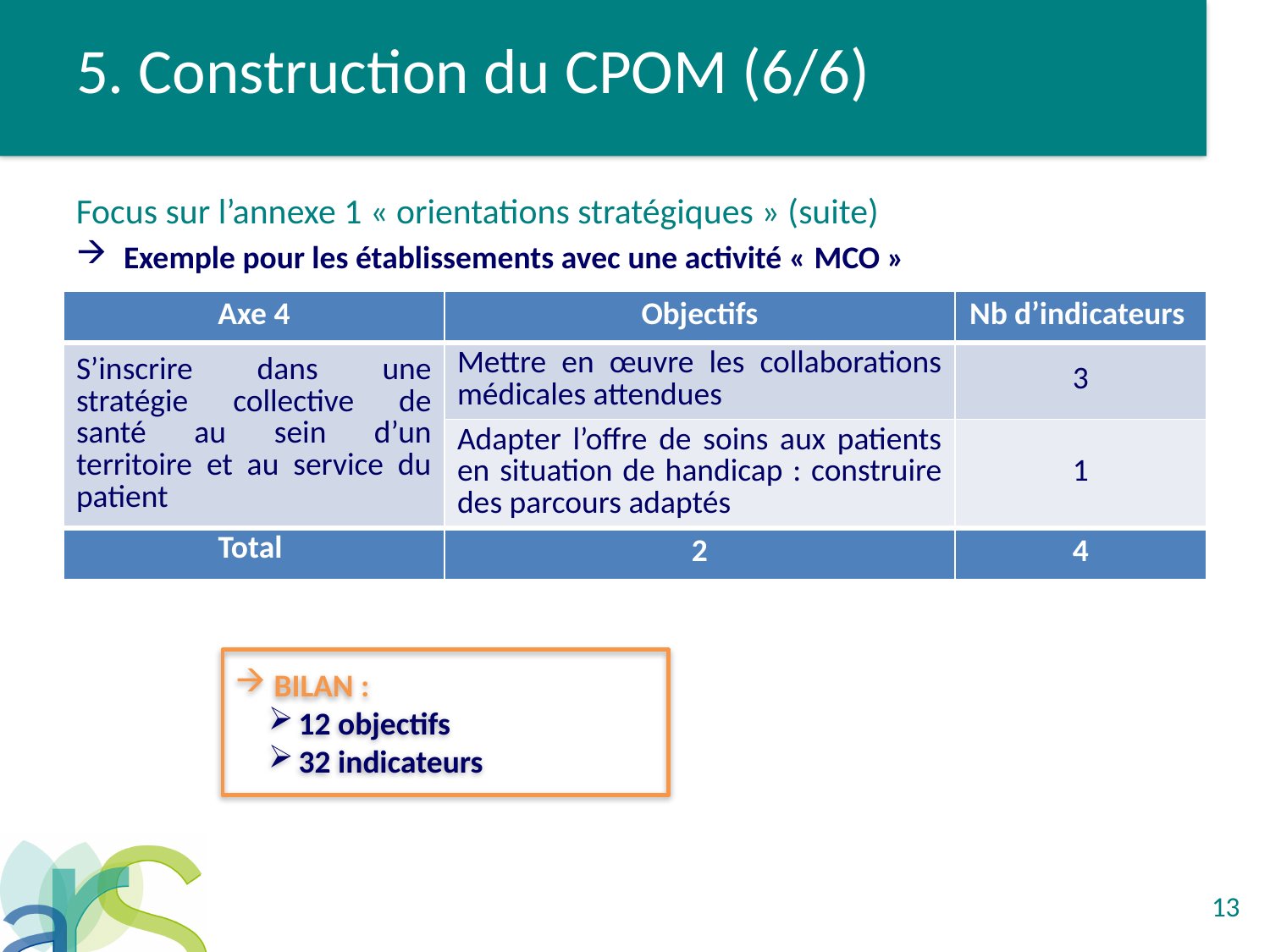

# 5. Construction du CPOM (6/6)
Focus sur l’annexe 1 « orientations stratégiques » (suite)
Exemple pour les établissements avec une activité « MCO »

| Axe 4 | Objectifs | Nb d’indicateurs |
| --- | --- | --- |
| S’inscrire dans une stratégie collective de santé au sein d’un territoire et au service du patient | Mettre en œuvre les collaborations médicales attendues | 3 |
|  | Adapter l’offre de soins aux patients en situation de handicap : construire des parcours adaptés | 1 |
| Total | 2 | 4 |
 BILAN :
12 objectifs
32 indicateurs
13